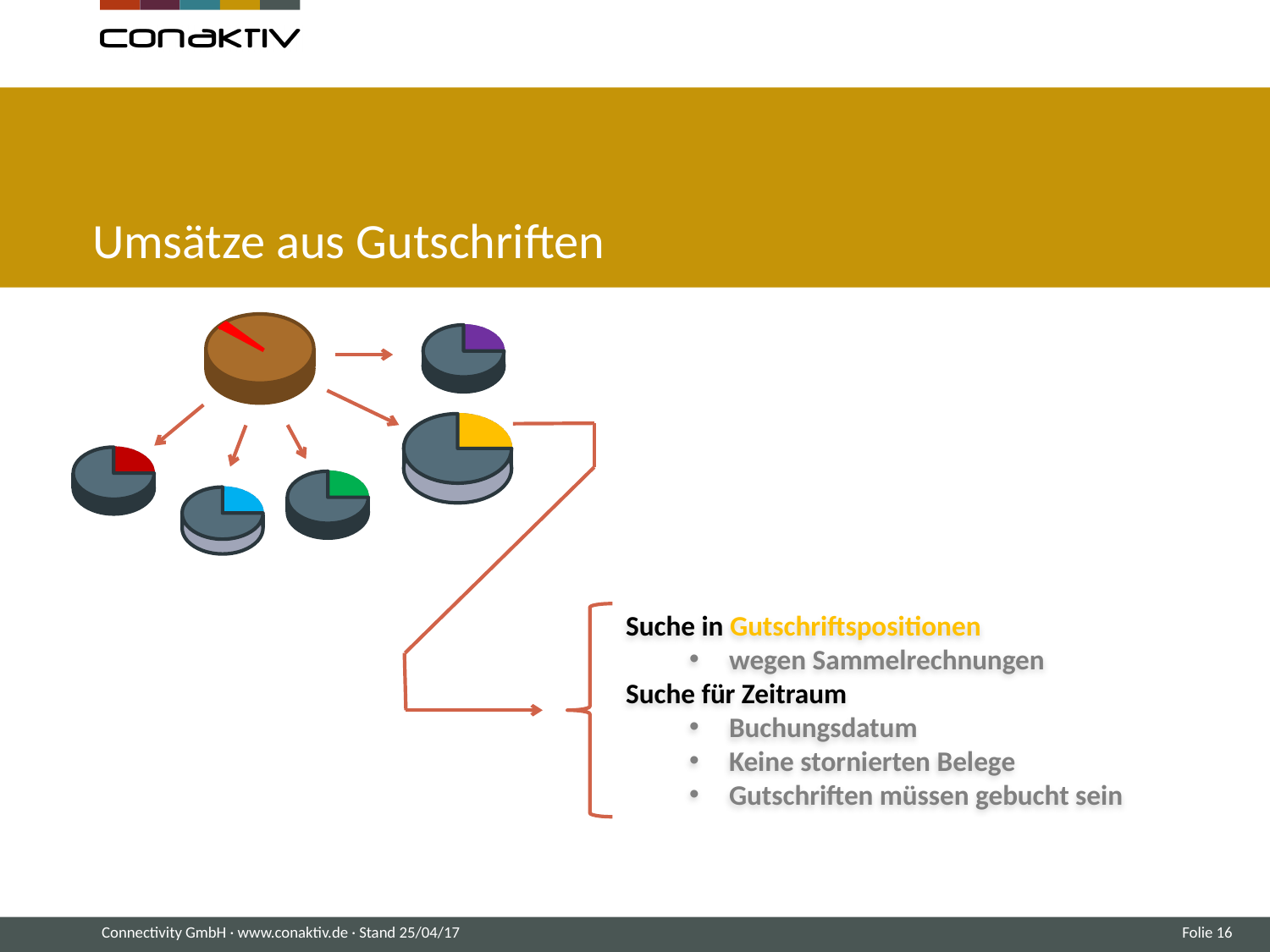

# Umsätze aus Gutschriften

Suche in Gutschriftspositionen
wegen Sammelrechnungen
Suche für Zeitraum
Buchungsdatum
Keine stornierten Belege
Gutschriften müssen gebucht sein